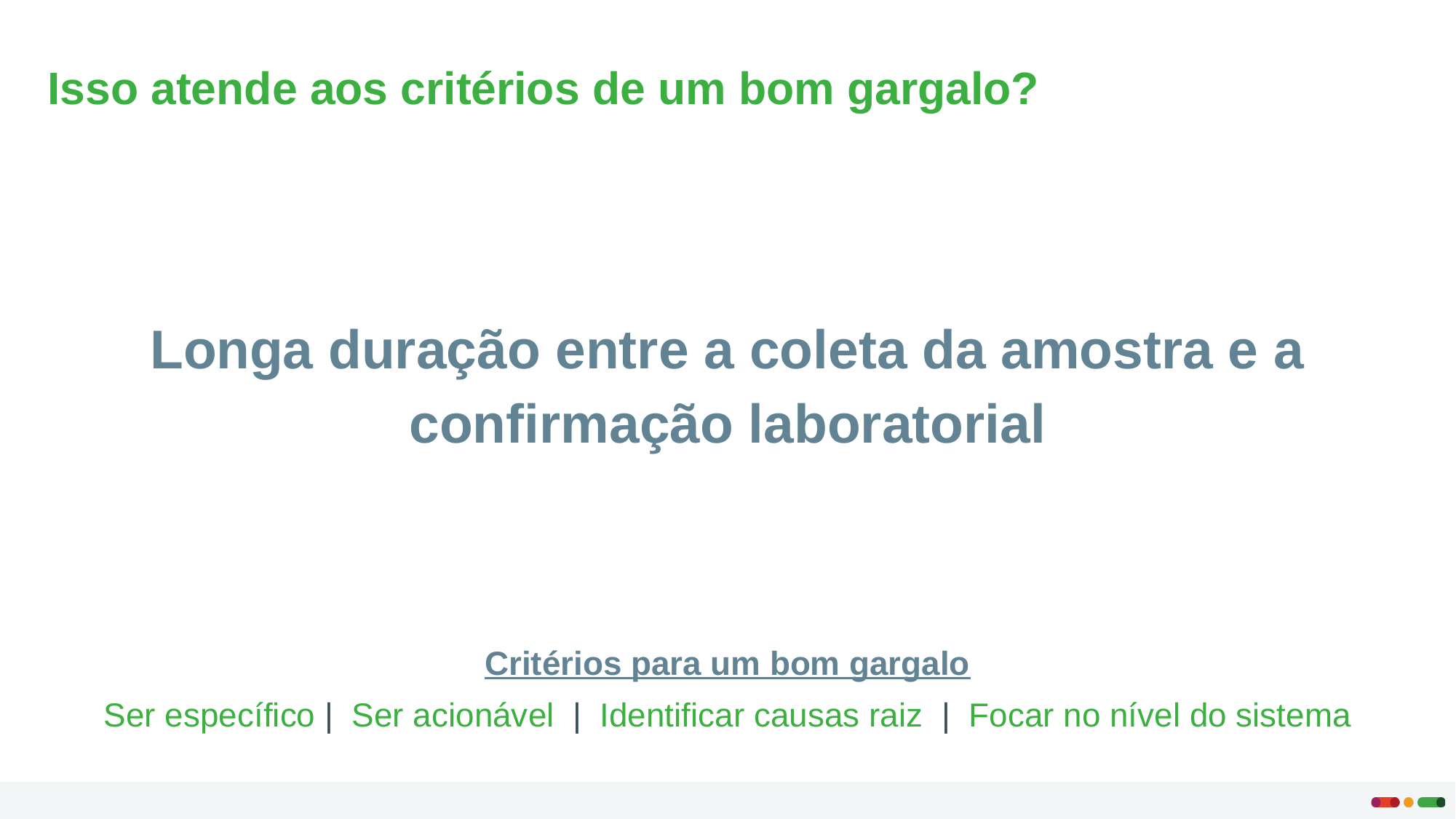

Isso atende aos critérios de um bom gargalo?
Longa duração entre a coleta da amostra e a confirmação laboratorial
Critérios para um bom gargalo
Ser específico |  Ser acionável  |  Identificar causas raiz  |  Focar no nível do sistema